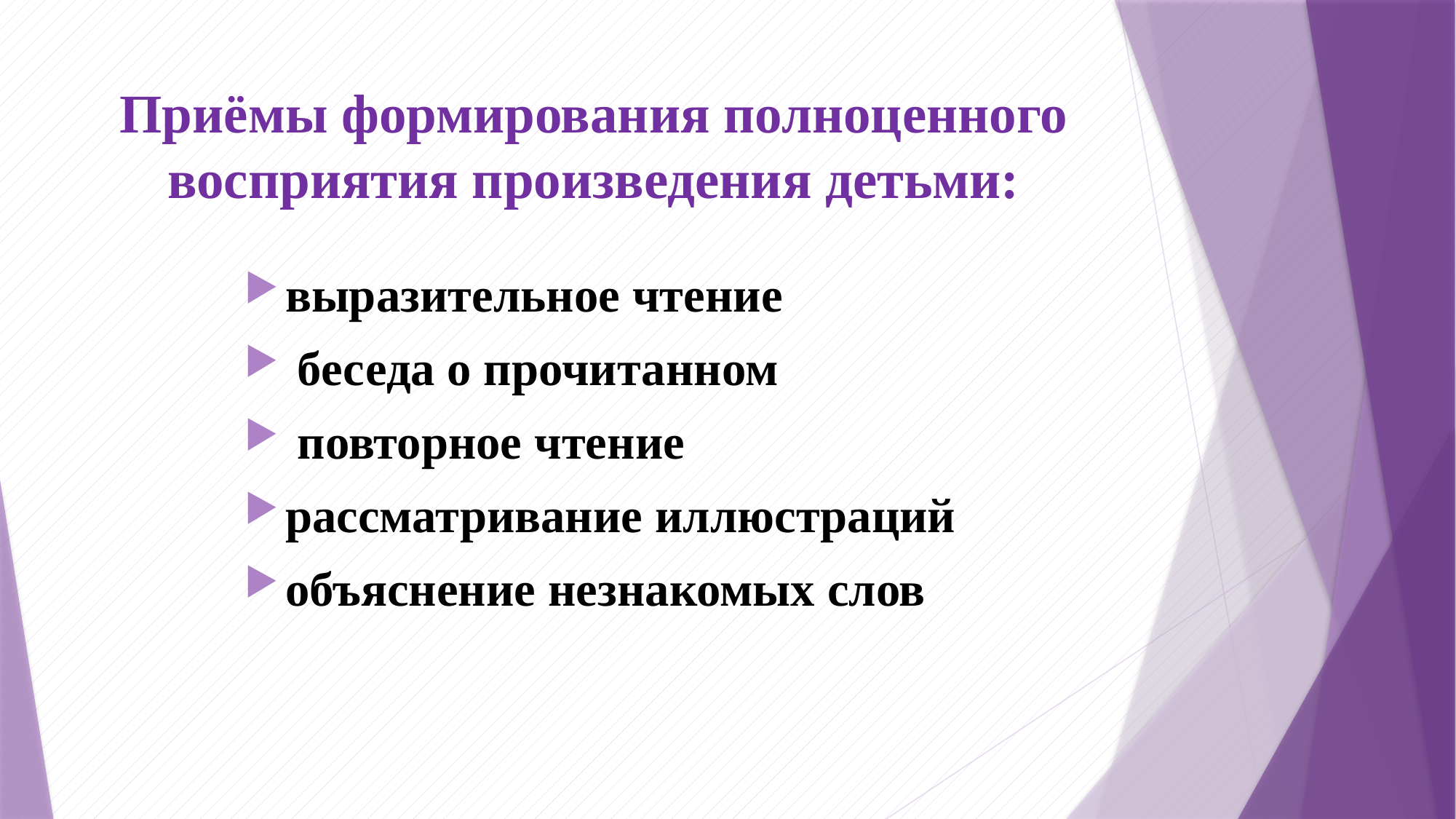

# Приёмы формирования полноценного восприятия произведения детьми:
выразительное чтение
 беседа о прочитанном
 повторное чтение
рассматривание иллюстраций
объяснение незнакомых слов